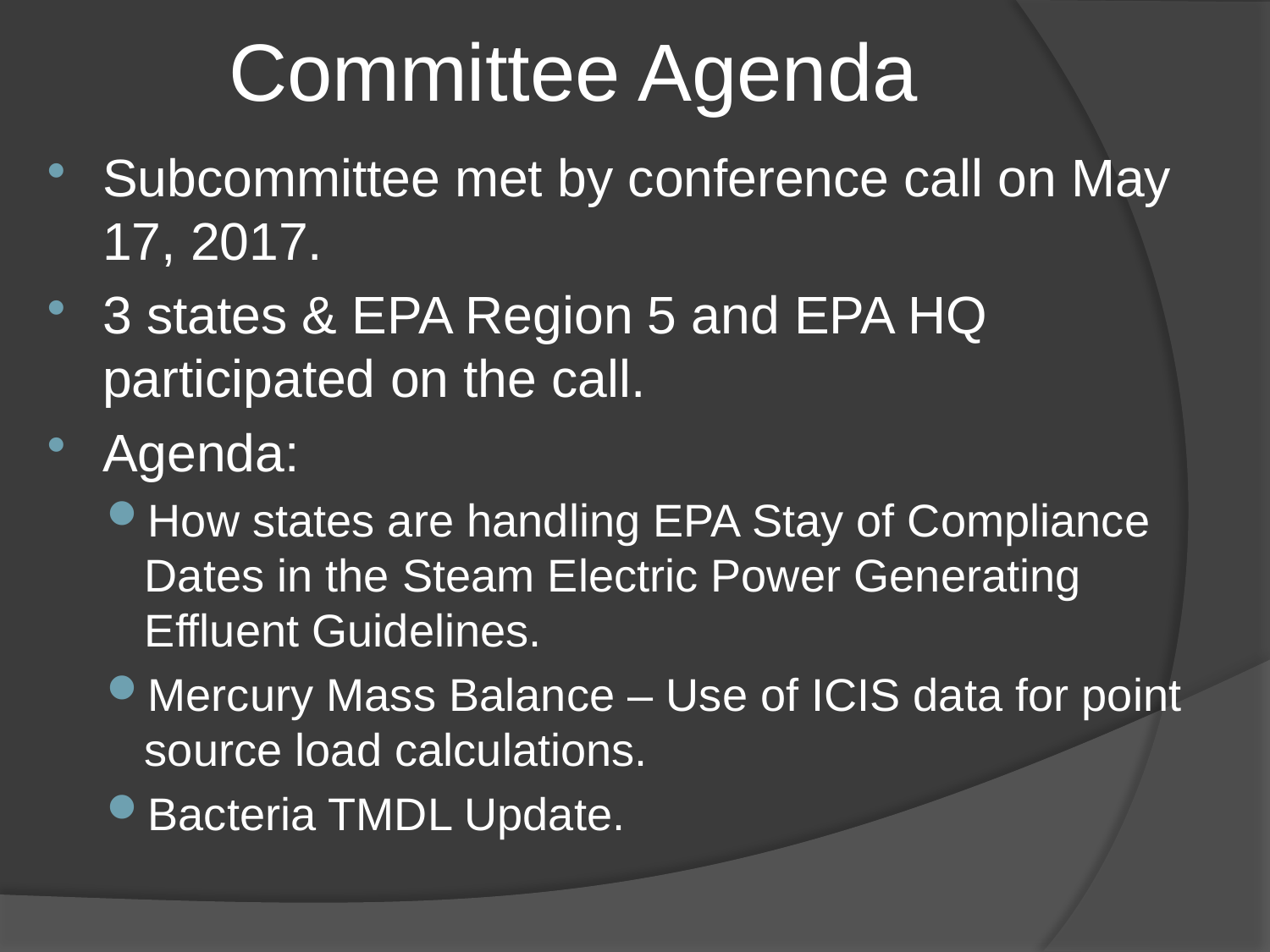

# Committee Agenda
Subcommittee met by conference call on May 17, 2017.
3 states & EPA Region 5 and EPA HQ participated on the call.
Agenda:
How states are handling EPA Stay of Compliance  Dates in the Steam Electric Power Generating Effluent Guidelines.
Mercury Mass Balance – Use of ICIS data for point source load calculations.
Bacteria TMDL Update.